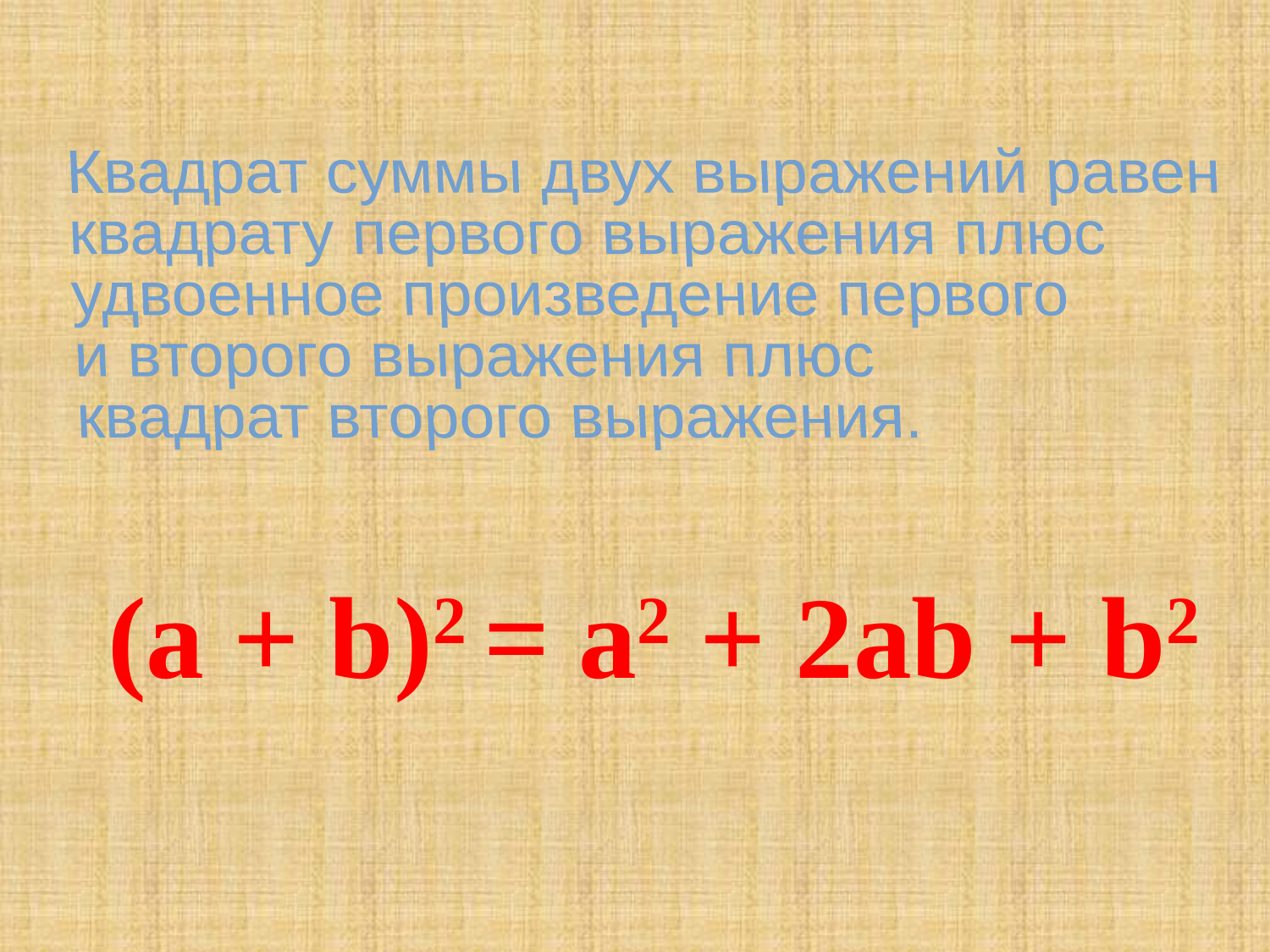

Квадрат суммы двух выражений равен
квадрату первого выражения плюс
удвоенное произведение первого
и второго выражения плюс
квадрат второго выражения.
(а + b)2 = а2 + 2аb + b2